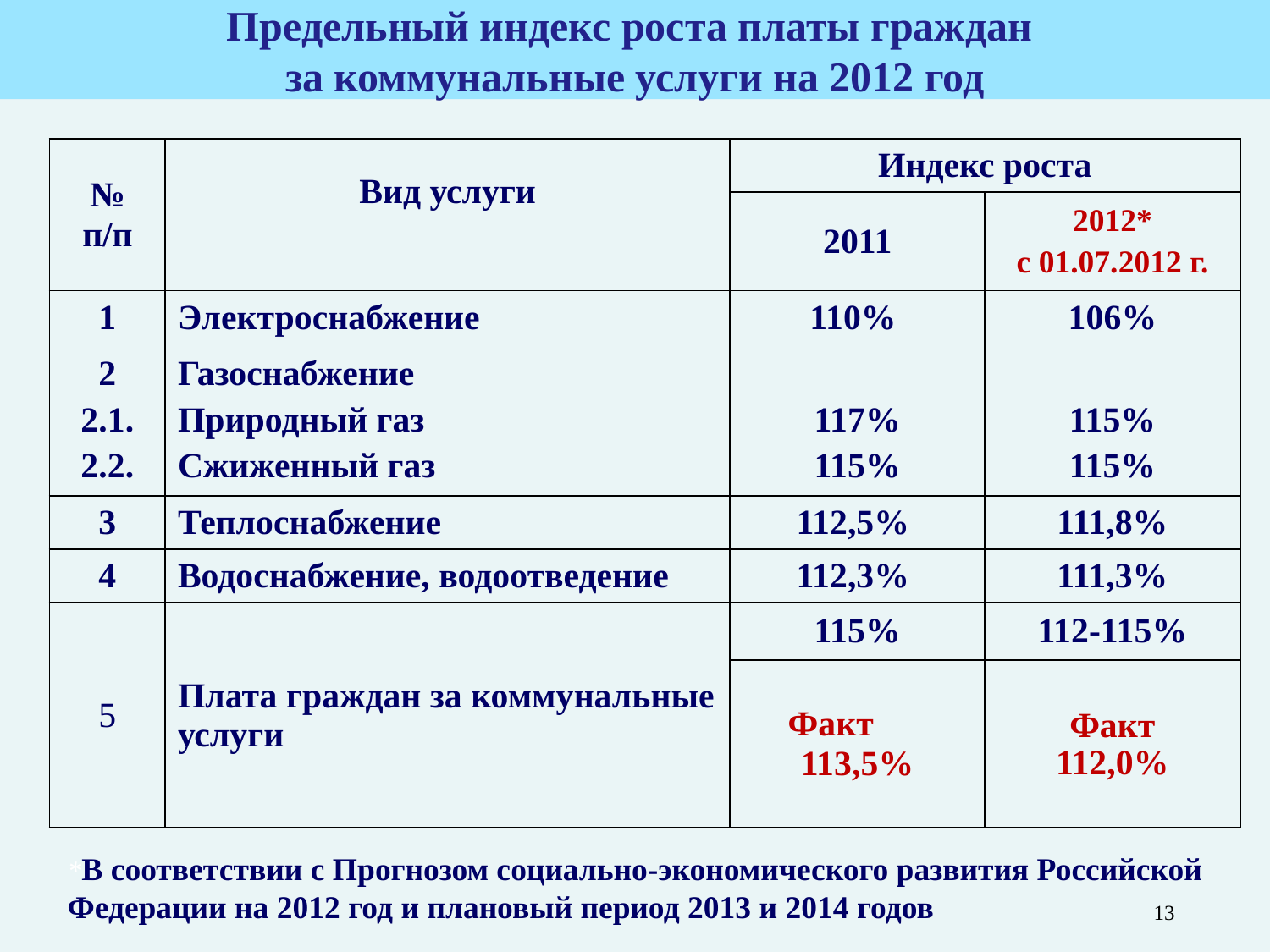

Предельный индекс роста платы граждан
за коммунальные услуги на 2012 год
| № п/п | Вид услуги | Индекс роста |  |
| --- | --- | --- | --- |
|  |  | 2011 | 2012\* с 01.07.2012 г. |
| 1 | Электроснабжение | 110% | 106% |
| 2 2.1. 2.2. | Газоснабжение Природный газ Сжиженный газ | 117% 115% | 115% 115% |
| 3 | Теплоснабжение | 112,5% | 111,8% |
| 4 | Водоснабжение, водоотведение | 112,3% | 111,3% |
| 5 | Плата граждан за коммунальные услуги | 115% | 112-115% |
|  |  | Факт 113,5% | Факт 112,0% |
*В соответствии с Прогнозом социально-экономического развития Российской Федерации на 2012 год и плановый период 2013 и 2014 годов
13